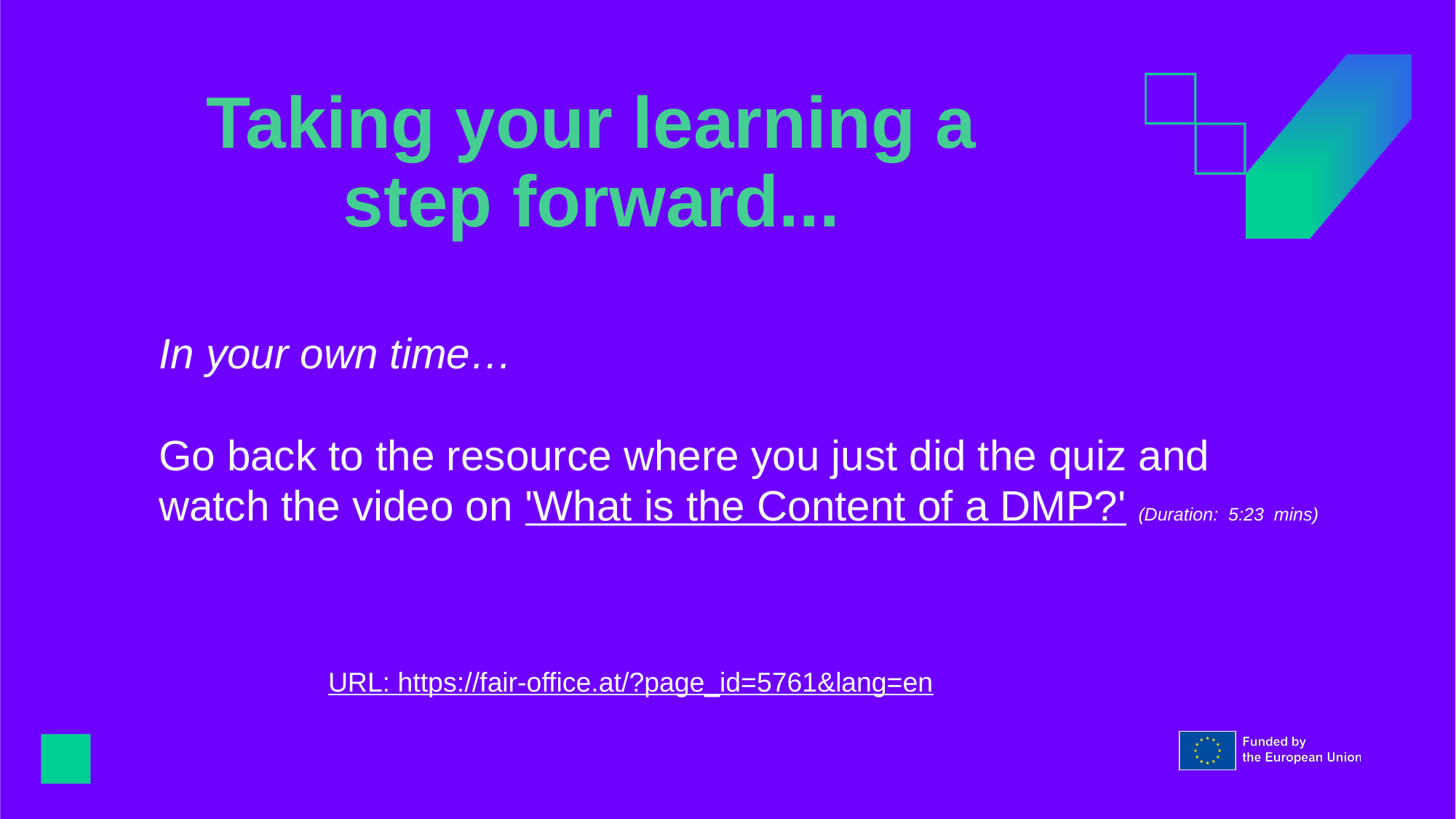

# Taking your learning a step forward...
In your own time…

Go back to the resource where you just did the quiz and watch the video on 'What is the Content of a DMP?' (Duration:  5:23  mins)

URL: https://fair-office.at/?page_id=5761&lang=en